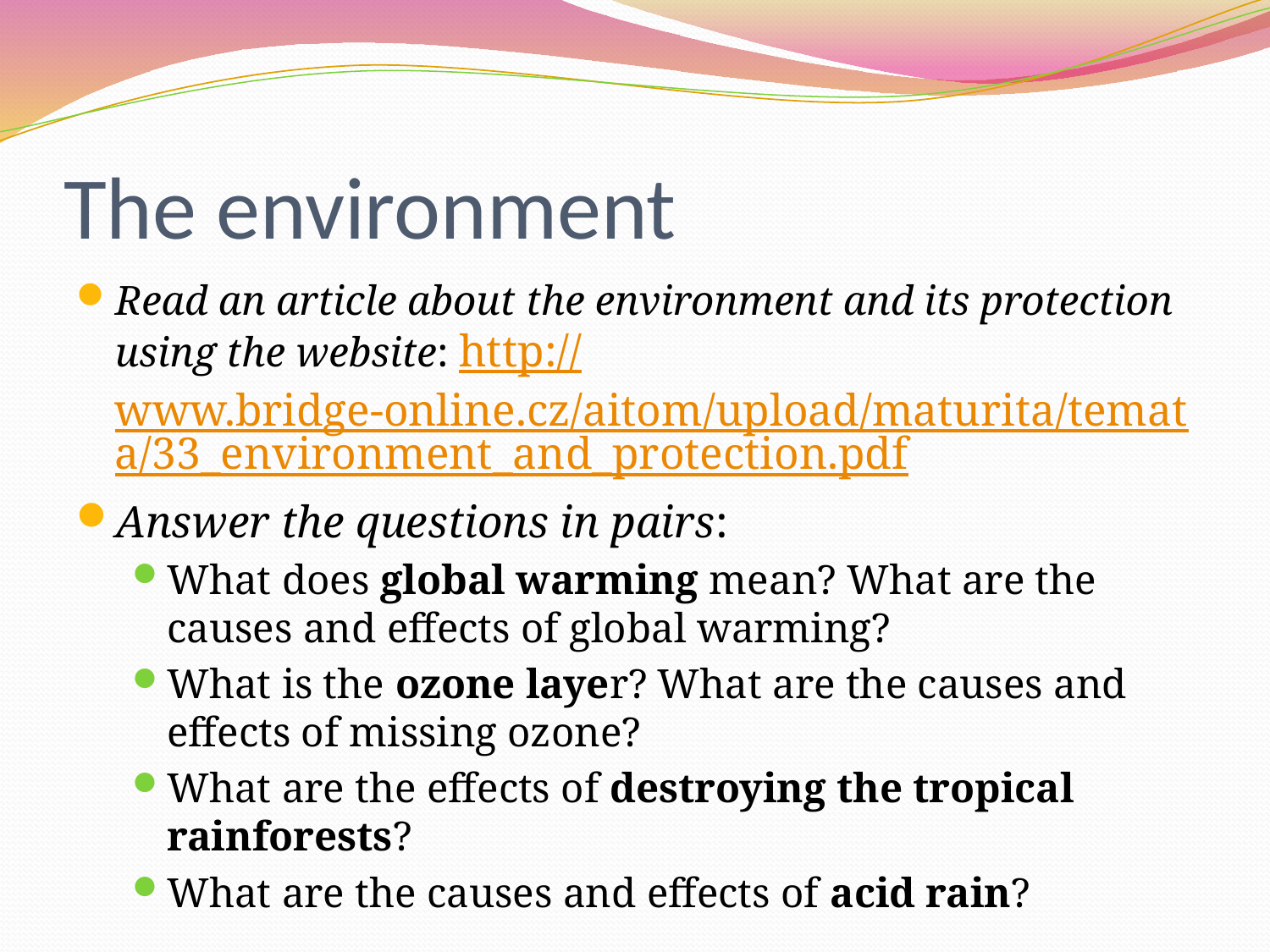

# The environment
Read an article about the environment and its protection using the website: http://www.bridge-online.cz/aitom/upload/maturita/temata/33_environment_and_protection.pdf
Answer the questions in pairs:
What does global warming mean? What are the causes and effects of global warming?
What is the ozone layer? What are the causes and effects of missing ozone?
What are the effects of destroying the tropical rainforests?
What are the causes and effects of acid rain?